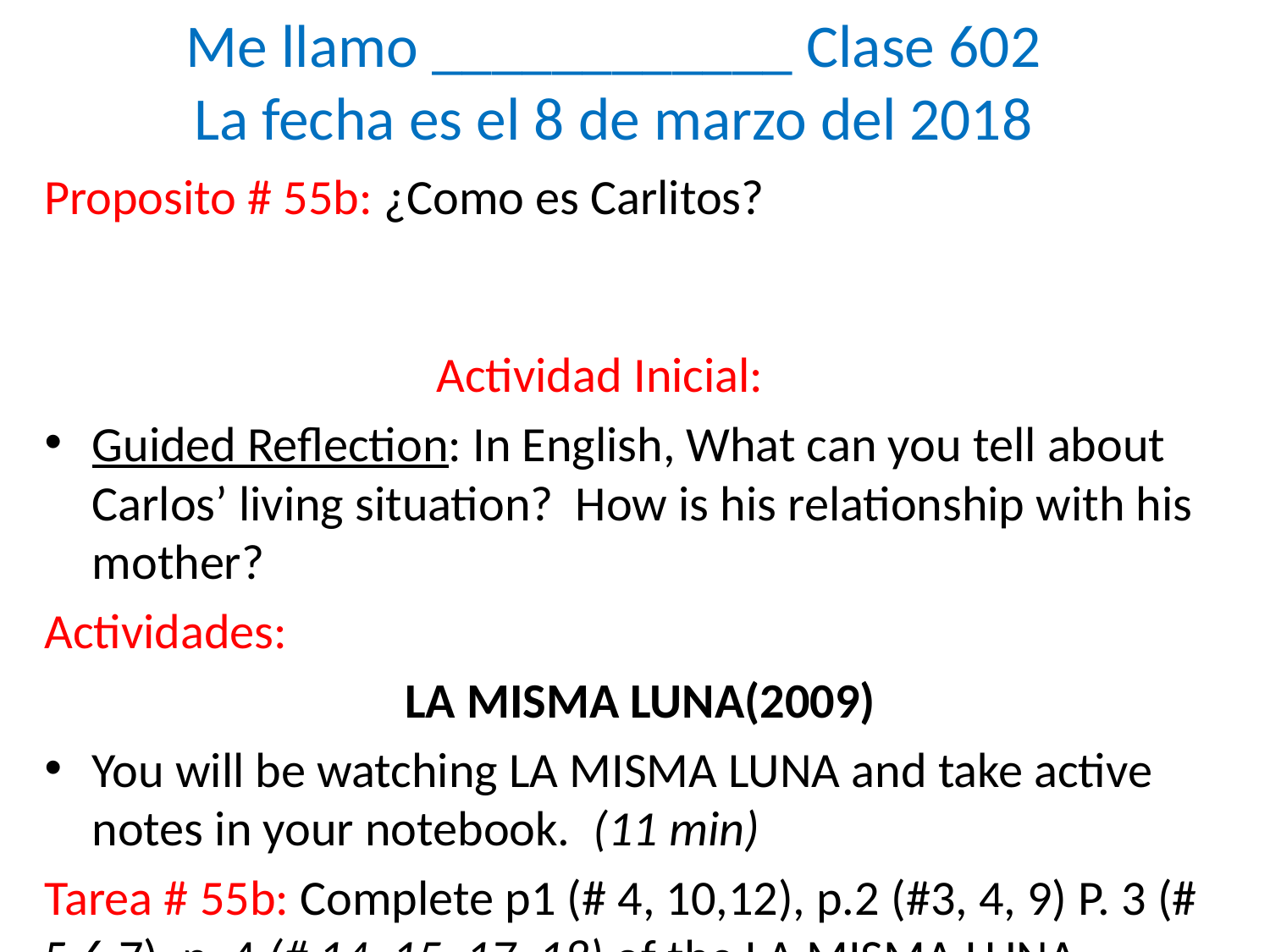

# Me llamo ____________ Clase 602 La fecha es el 8 de marzo del 2018
Proposito # 55b: ¿Como es Carlitos?                                                                                                                                                                                                                                                                                                    Actividad Inicial:
Guided Reflection: In English, What can you tell about Carlos’ living situation?  How is his relationship with his mother?
Actividades:
LA MISMA LUNA(2009)
You will be watching LA MISMA LUNA and take active notes in your notebook.  (11 min)
Tarea # 55b: Complete p1 (# 4, 10,12), p.2 (#3, 4, 9) P. 3 (# 5,6,7), p. 4 (# 14, 15, 17, 18) of the LA MISMA LUNA Activity Packet